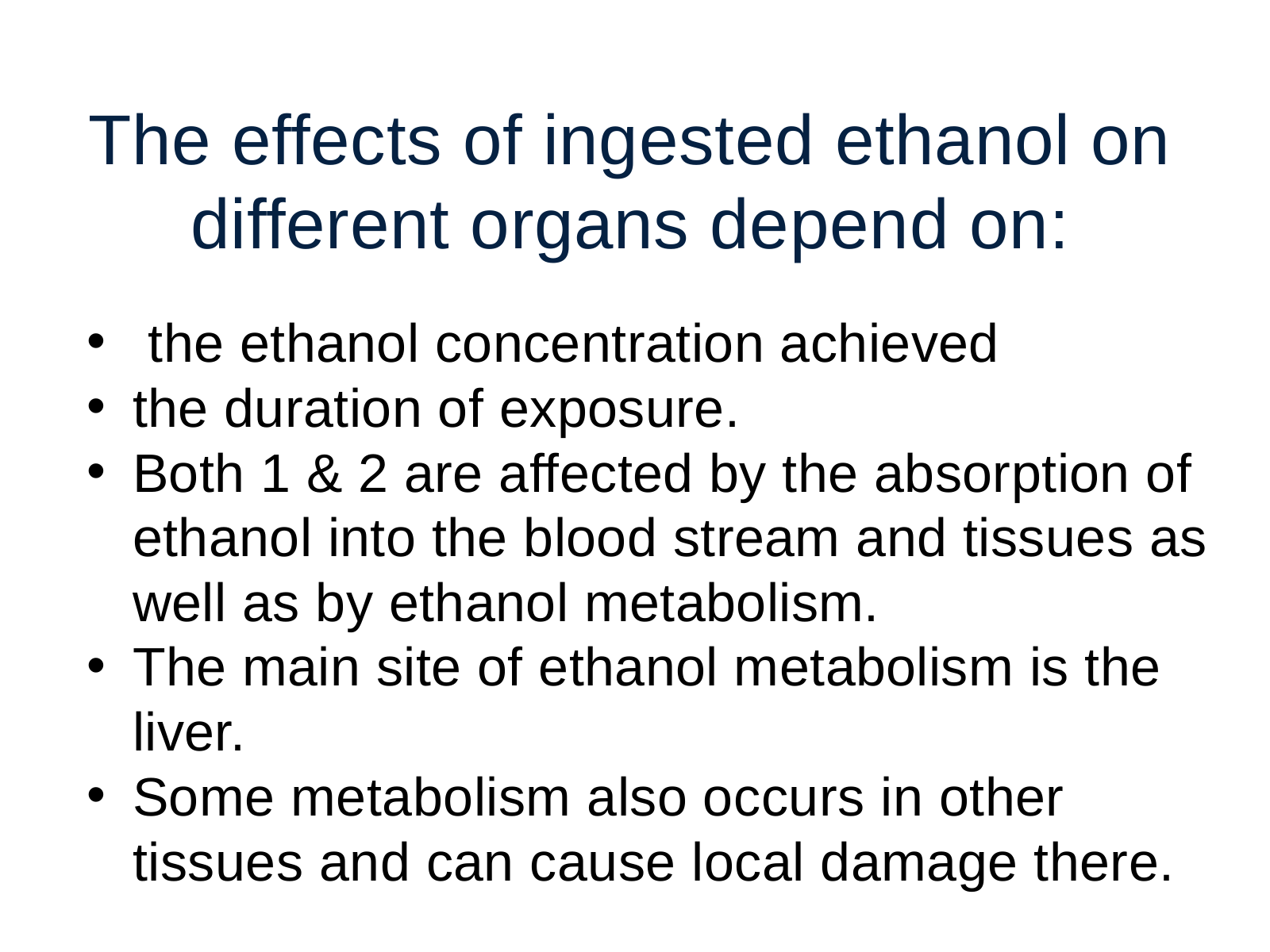

The effects of ingested ethanol on different organs depend on:
 the ethanol concentration achieved
the duration of exposure.
Both 1 & 2 are affected by the absorption of ethanol into the blood stream and tissues as well as by ethanol metabolism.
The main site of ethanol metabolism is the liver.
Some metabolism also occurs in other tissues and can cause local damage there.